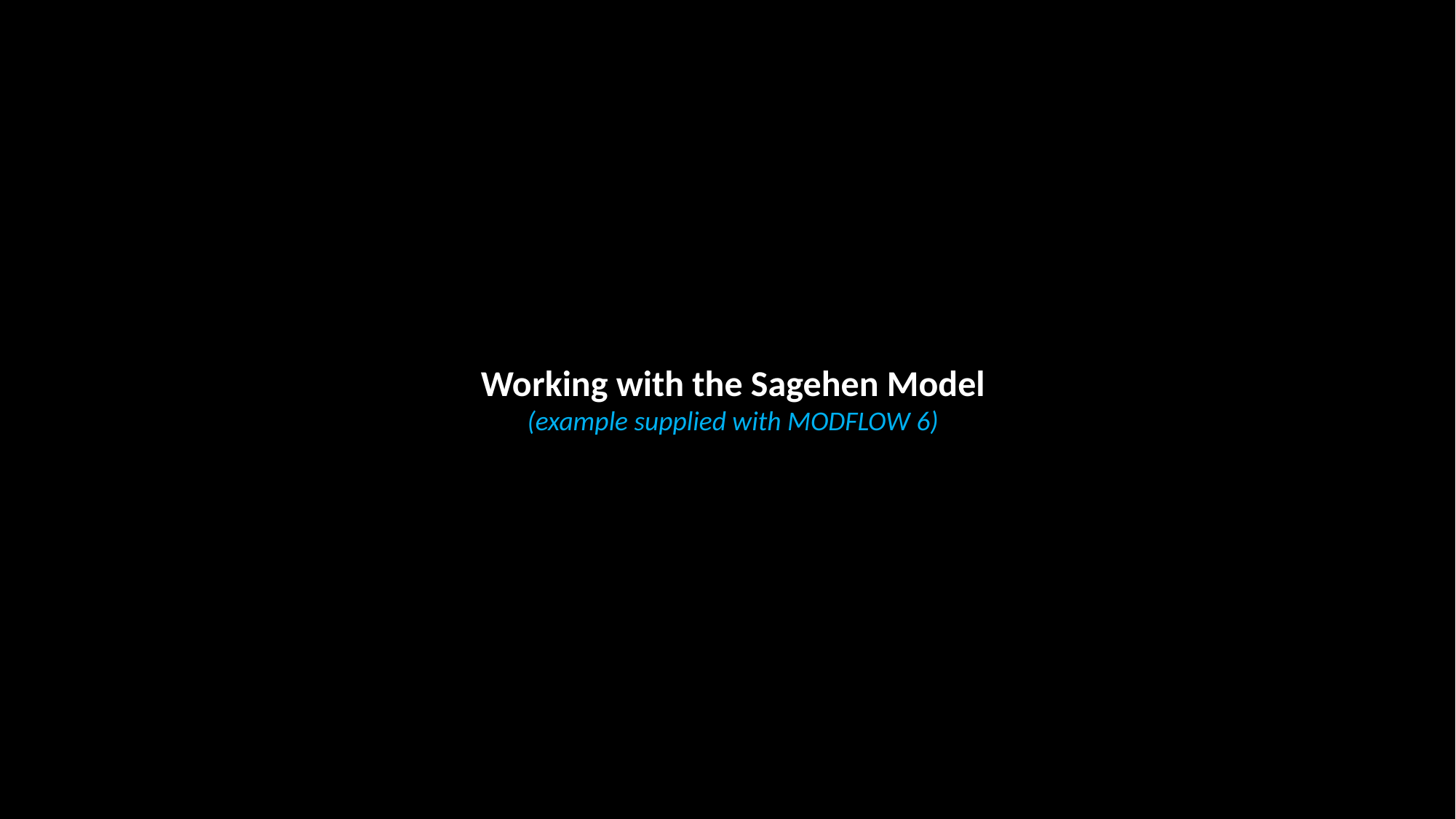

Working with the Sagehen Model
(example supplied with MODFLOW 6)